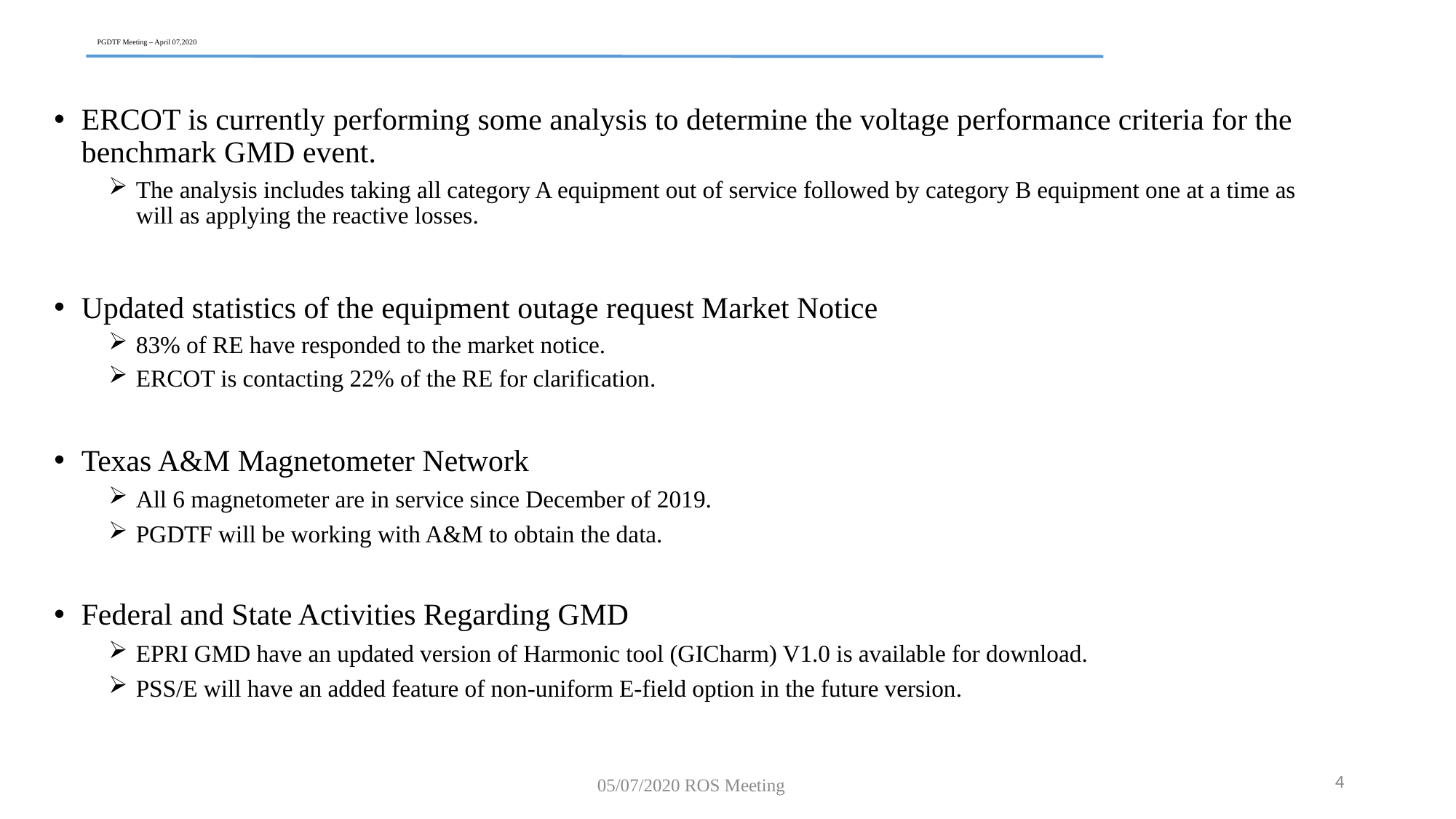

# PGDTF Meeting – April 07,2020
ERCOT is currently performing some analysis to determine the voltage performance criteria for the benchmark GMD event.
The analysis includes taking all category A equipment out of service followed by category B equipment one at a time as will as applying the reactive losses.

Updated statistics of the equipment outage request Market Notice
83% of RE have responded to the market notice.
ERCOT is contacting 22% of the RE for clarification.

Texas A&M Magnetometer Network
All 6 magnetometer are in service since December of 2019.
PGDTF will be working with A&M to obtain the data.

Federal and State Activities Regarding GMD
EPRI GMD have an updated version of Harmonic tool (GICharm) V1.0 is available for download.
PSS/E will have an added feature of non-uniform E-field option in the future version.

4
05/07/2020 ROS Meeting